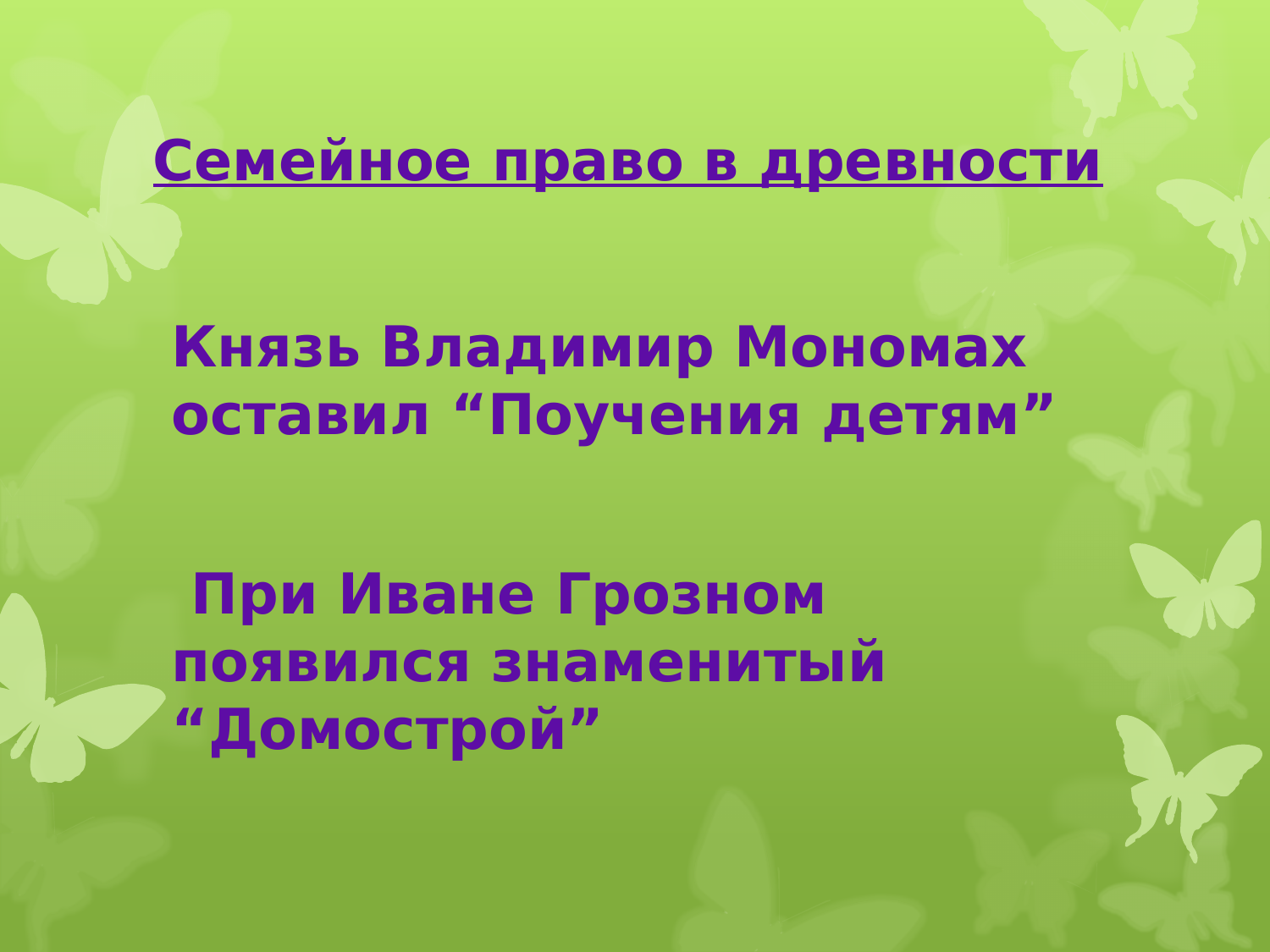

# Семейное право в древности
Князь Владимир Мономах оставил “Поучения детям”

 При Иване Грозном появился знаменитый “Домострой”